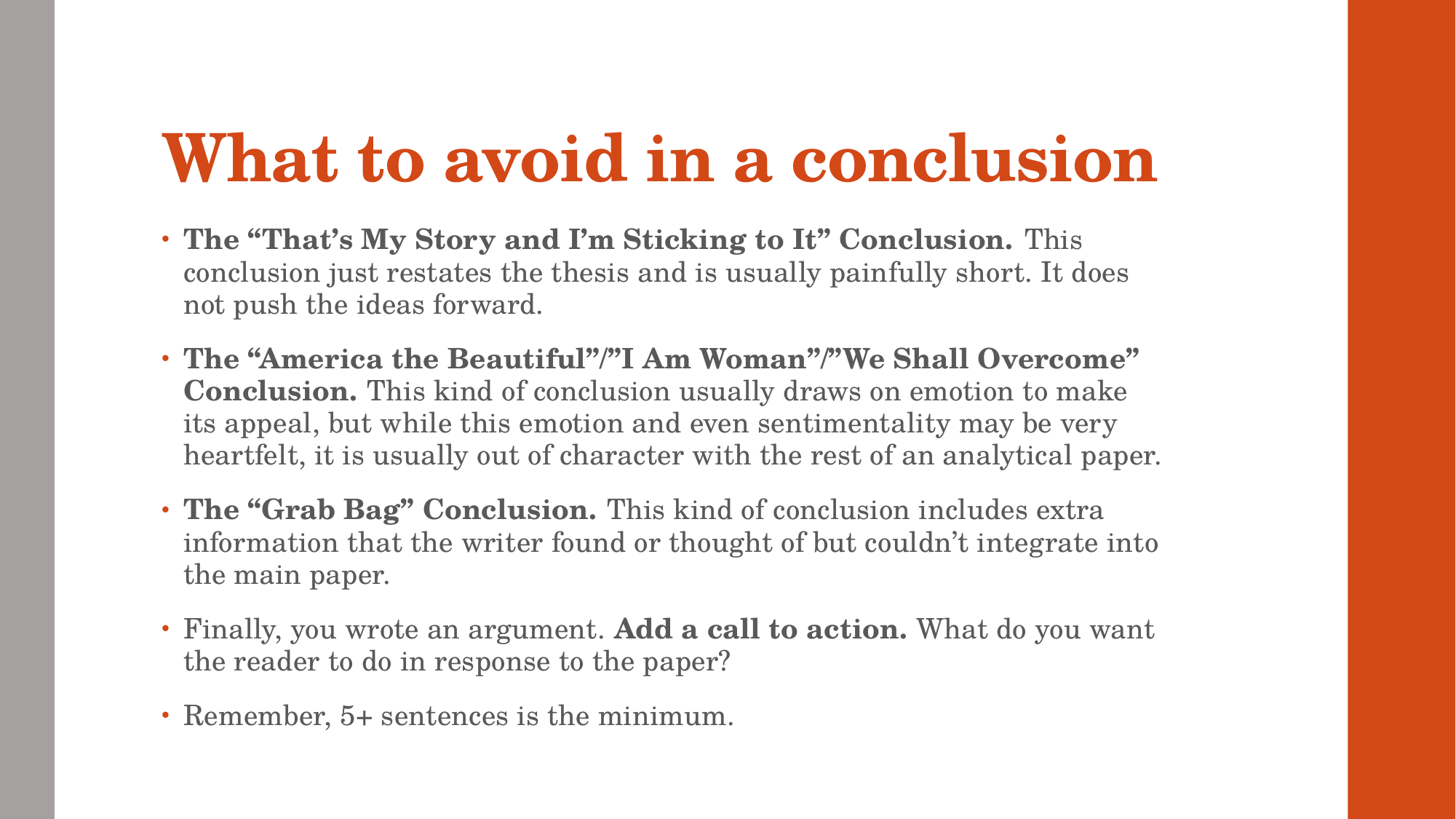

# What to avoid in a conclusion
The “That’s My Story and I’m Sticking to It” Conclusion. This conclusion just restates the thesis and is usually painfully short. It does not push the ideas forward.
The “America the Beautiful”/”I Am Woman”/”We Shall Overcome” Conclusion. This kind of conclusion usually draws on emotion to make its appeal, but while this emotion and even sentimentality may be very heartfelt, it is usually out of character with the rest of an analytical paper.
The “Grab Bag” Conclusion. This kind of conclusion includes extra information that the writer found or thought of but couldn’t integrate into the main paper.
Finally, you wrote an argument. Add a call to action. What do you want the reader to do in response to the paper?
Remember, 5+ sentences is the minimum.